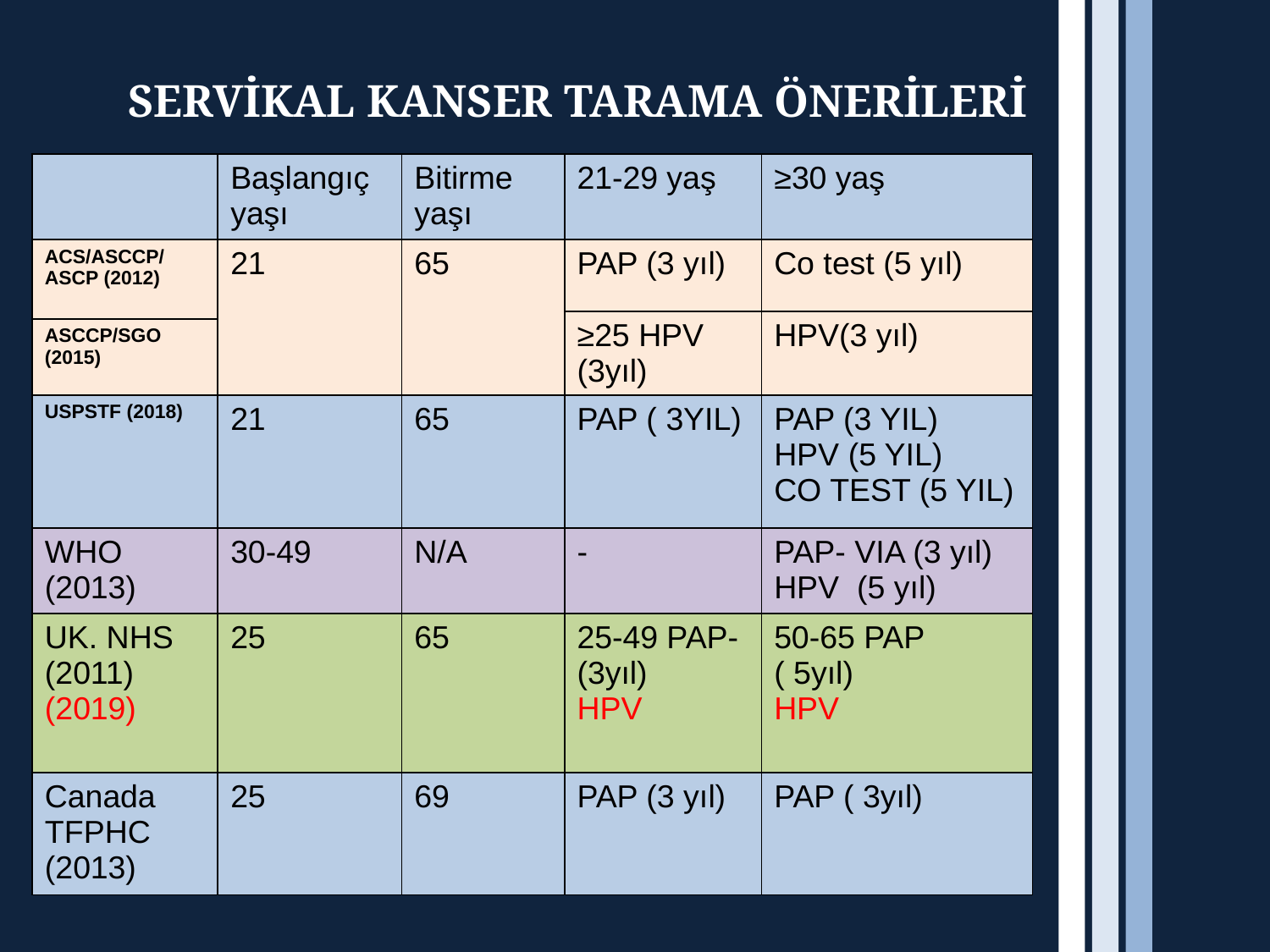

# SERVİKAL KANSER TARAMA ÖNERİLERİ
|  | Başlangıç yaşı | Bitirme yaşı | 21-29 yaş | ≥30 yaş |
| --- | --- | --- | --- | --- |
| ACS/ASCCP/ASCP (2012) | 21 | 65 | PAP (3 yıl) | Co test (5 yıl) |
|  |  |  | ≥25 HPV (3yıl) | HPV(3 yıl) |
| ASCCP/SGO (2015) |  |  |  |  |
| USPSTF (2018) | 21 | 65 | PAP ( 3YIL) | PAP (3 YIL) HPV (5 YIL) CO TEST (5 YIL) |
| WHO (2013) | 30-49 | N/A | - | PAP- VIA (3 yıl) HPV (5 yıl) |
| UK. NHS (2011) (2019) | 25 | 65 | 25-49 PAP- (3yıl) HPV | 50-65 PAP ( 5yıl) HPV |
| Canada TFPHC (2013) | 25 | 69 | PAP (3 yıl) | PAP ( 3yıl) |